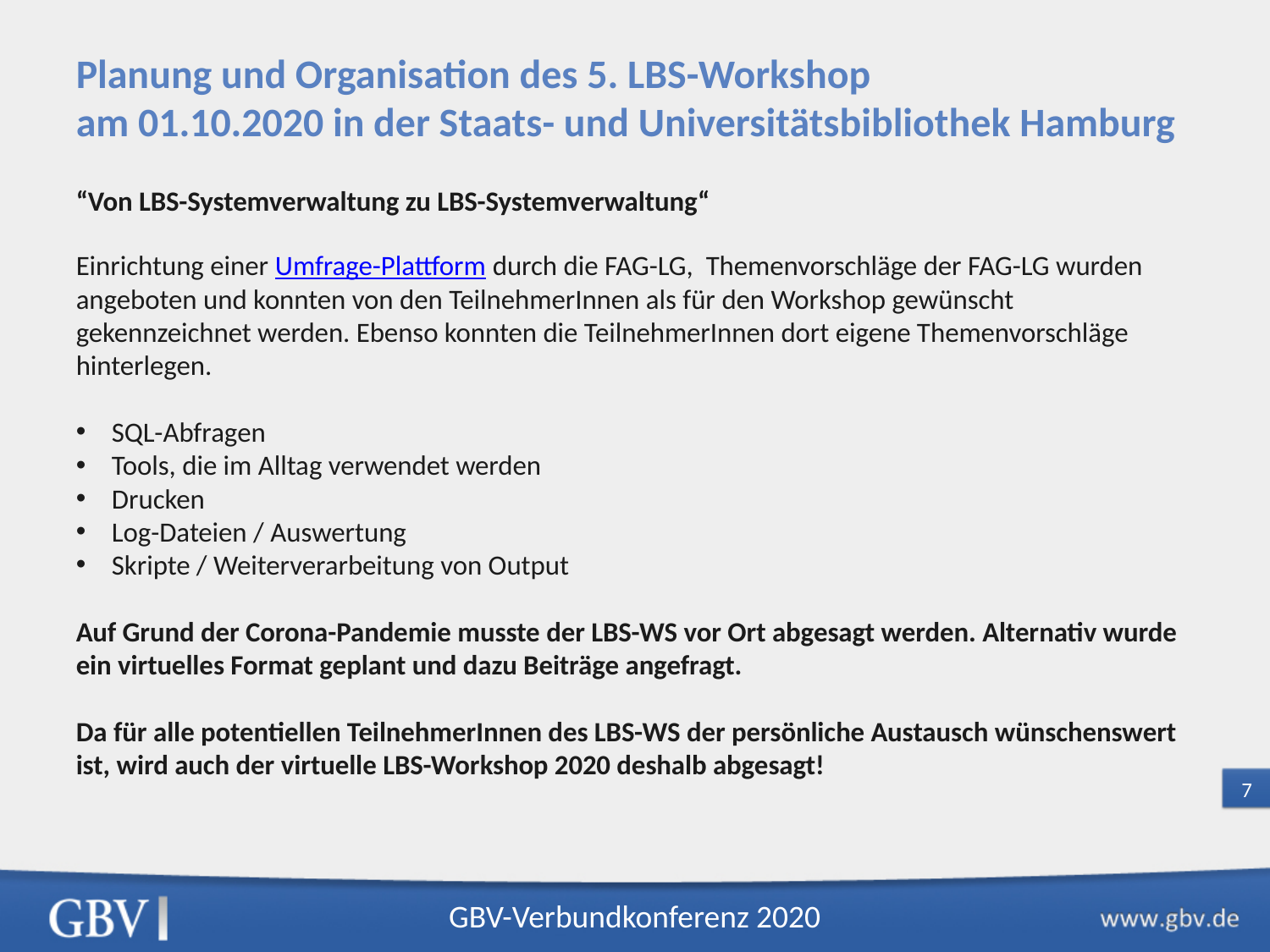

Planung und Organisation des 5. LBS-Workshop
am 01.10.2020 in der Staats- und Universitätsbibliothek Hamburg
“Von LBS-Systemverwaltung zu LBS-Systemverwaltung“
Einrichtung einer Umfrage-Plattform durch die FAG-LG,  Themenvorschläge der FAG-LG wurden angeboten und konnten von den TeilnehmerInnen als für den Workshop gewünscht gekennzeichnet werden. Ebenso konnten die TeilnehmerInnen dort eigene Themenvorschläge hinterlegen.

SQL-Abfragen
Tools, die im Alltag verwendet werden
Drucken
Log-Dateien / Auswertung
Skripte / Weiterverarbeitung von Output

Auf Grund der Corona-Pandemie musste der LBS-WS vor Ort abgesagt werden. Alternativ wurde ein virtuelles Format geplant und dazu Beiträge angefragt.

Da für alle potentiellen TeilnehmerInnen des LBS-WS der persönliche Austausch wünschenswert ist, wird auch der virtuelle LBS-Workshop 2020 deshalb abgesagt!
7
GBV-Verbundkonferenz 2020